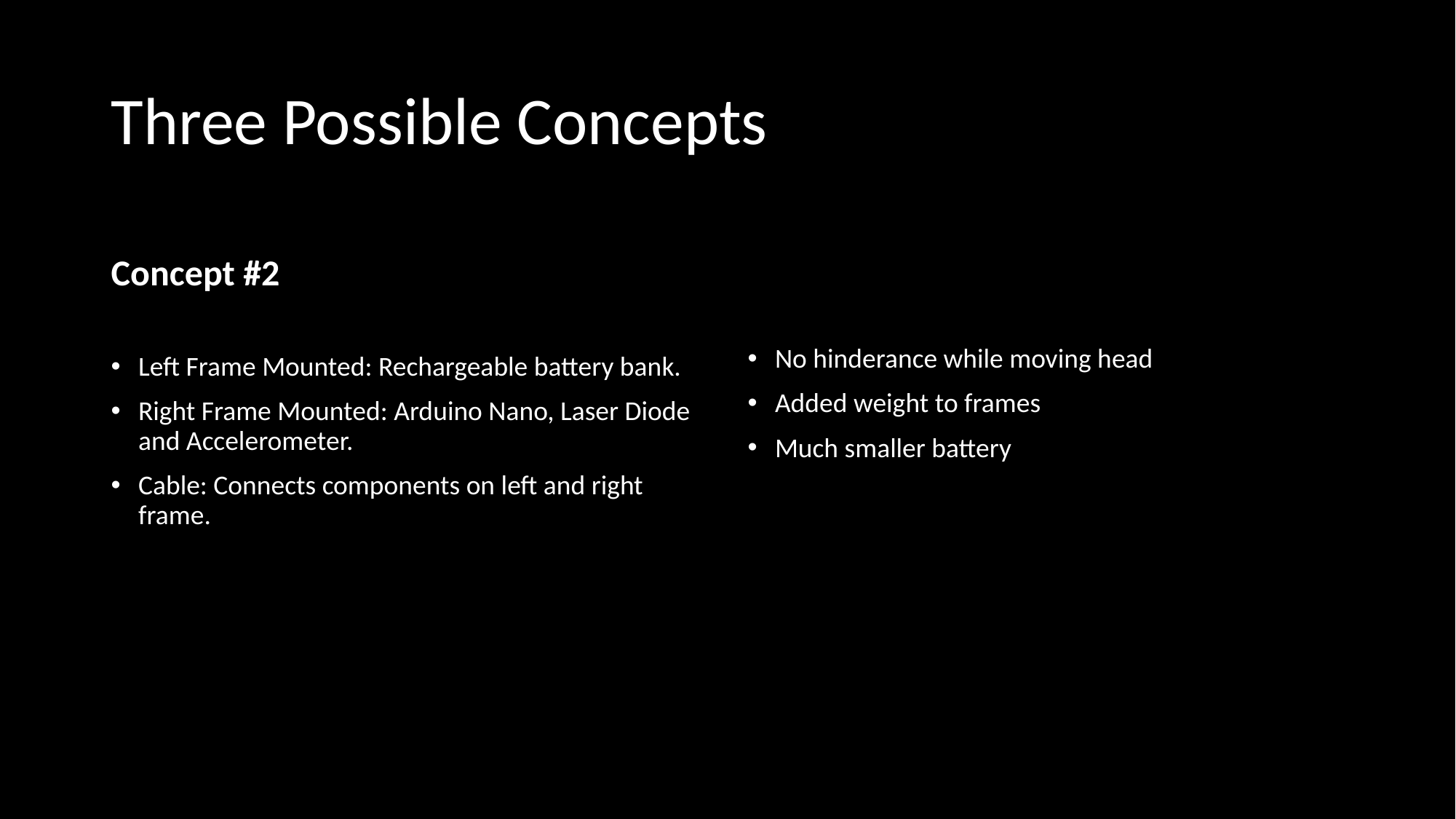

# Three Possible Concepts
Concept #2

No hinderance while moving head
Added weight to frames
Much smaller battery

Left Frame Mounted: Rechargeable battery bank.
Right Frame Mounted: Arduino Nano, Laser Diode and Accelerometer.
Cable: Connects components on left and right frame.